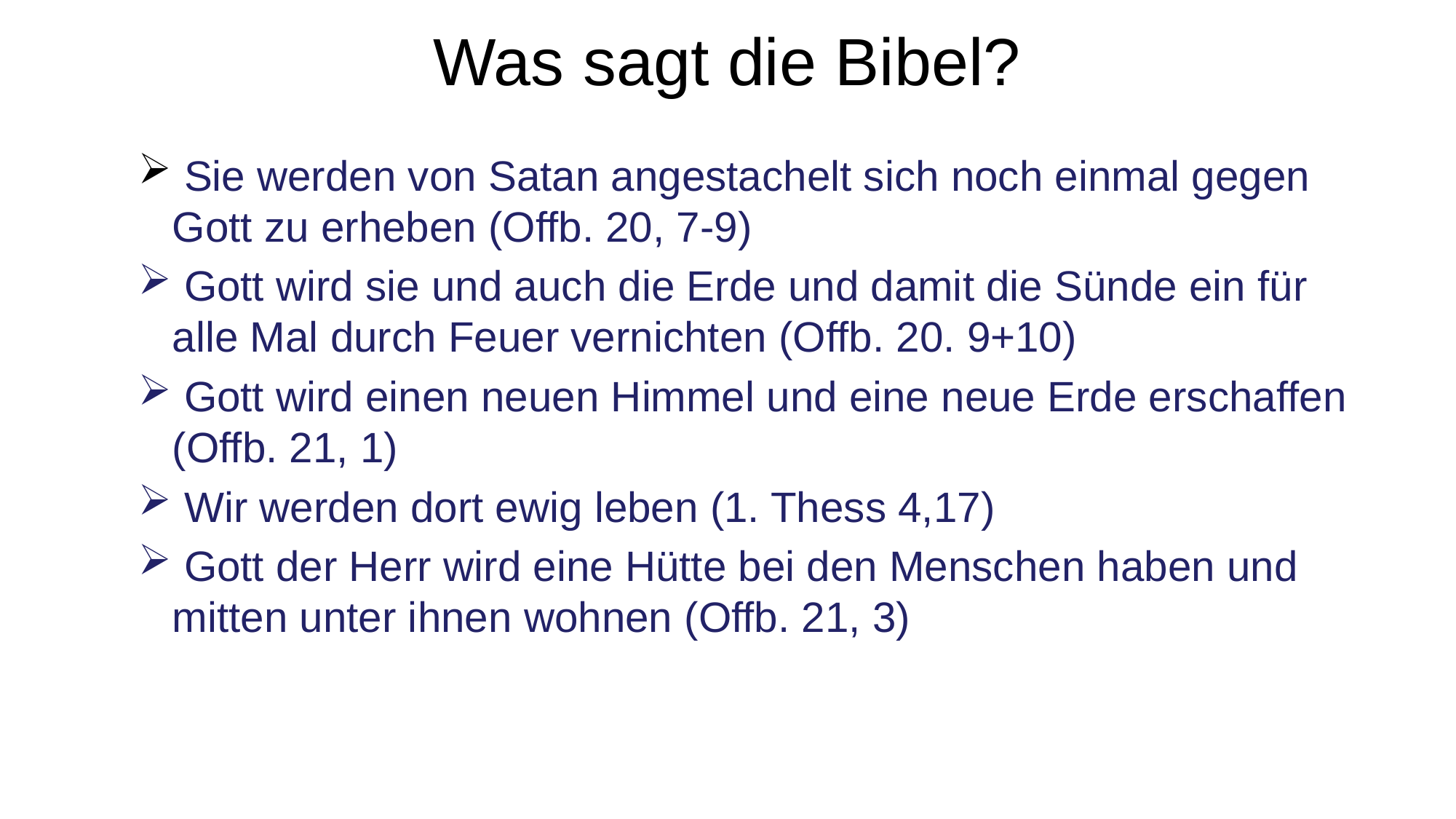

Was sagt die Bibel?
 Sie werden von Satan angestachelt sich noch einmal gegen Gott zu erheben (Offb. 20, 7-9)
 Gott wird sie und auch die Erde und damit die Sünde ein für  alle Mal durch Feuer vernichten (Offb. 20. 9+10)
 Gott wird einen neuen Himmel und eine neue Erde erschaffen (Offb. 21, 1)
 Wir werden dort ewig leben (1. Thess 4,17)
 Gott der Herr wird eine Hütte bei den Menschen haben und mitten unter ihnen wohnen (Offb. 21, 3)